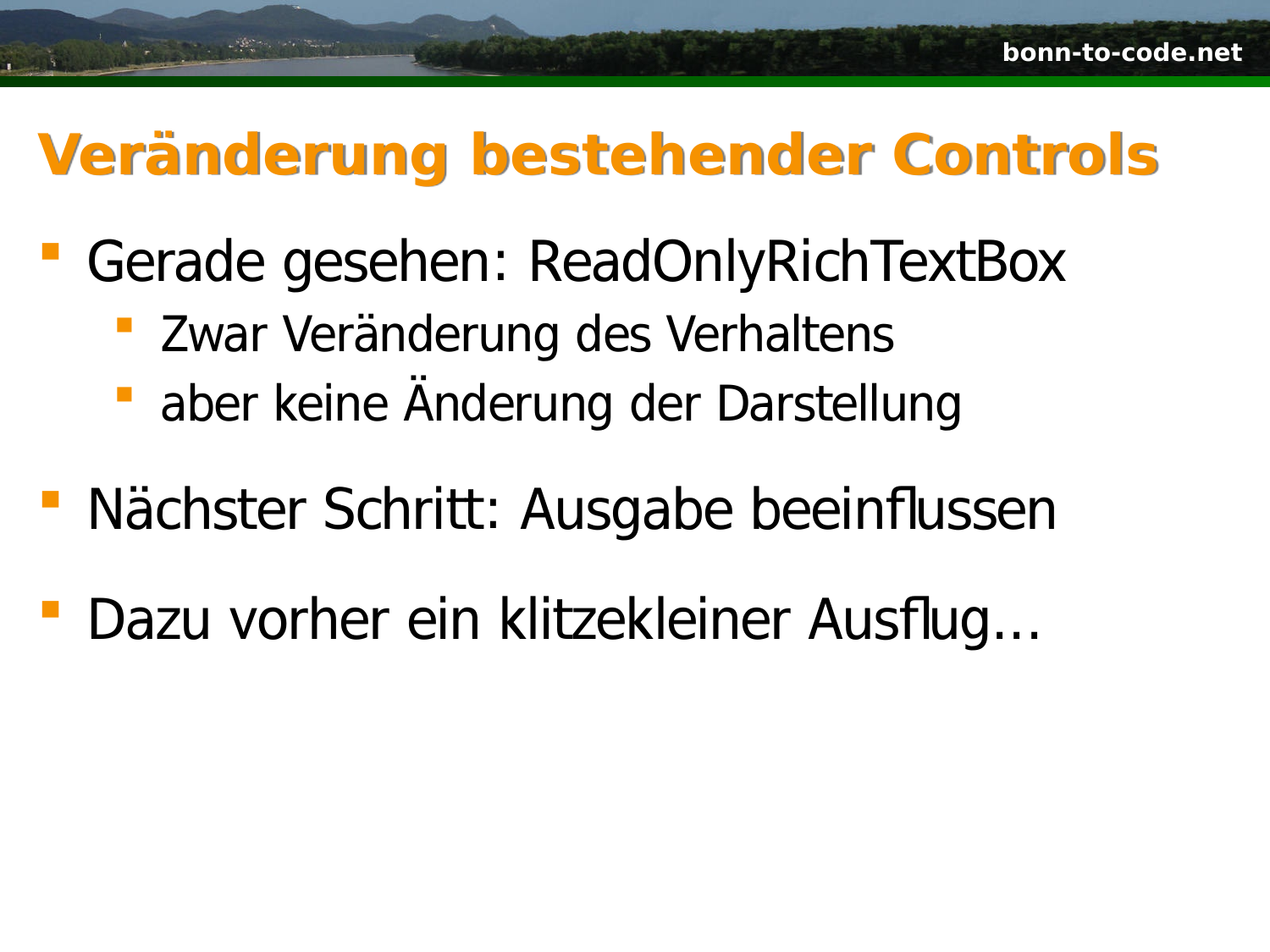

# Veränderung bestehender Controls
Gerade gesehen: ReadOnlyRichTextBox
Zwar Veränderung des Verhaltens
aber keine Änderung der Darstellung
Nächster Schritt: Ausgabe beeinflussen
Dazu vorher ein klitzekleiner Ausflug...